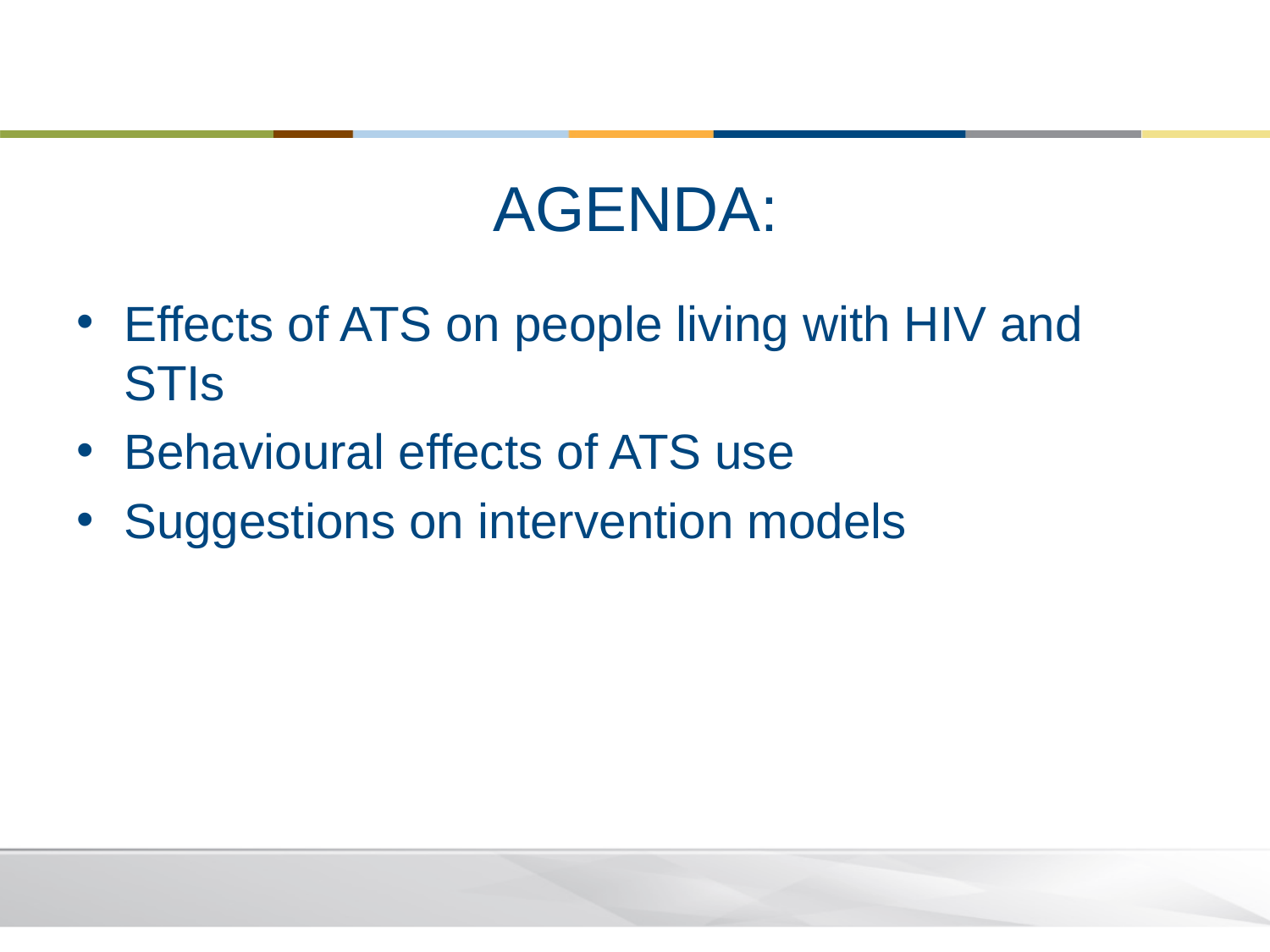

# AGENDA:
Effects of ATS on people living with HIV and STIs
Behavioural effects of ATS use
Suggestions on intervention models